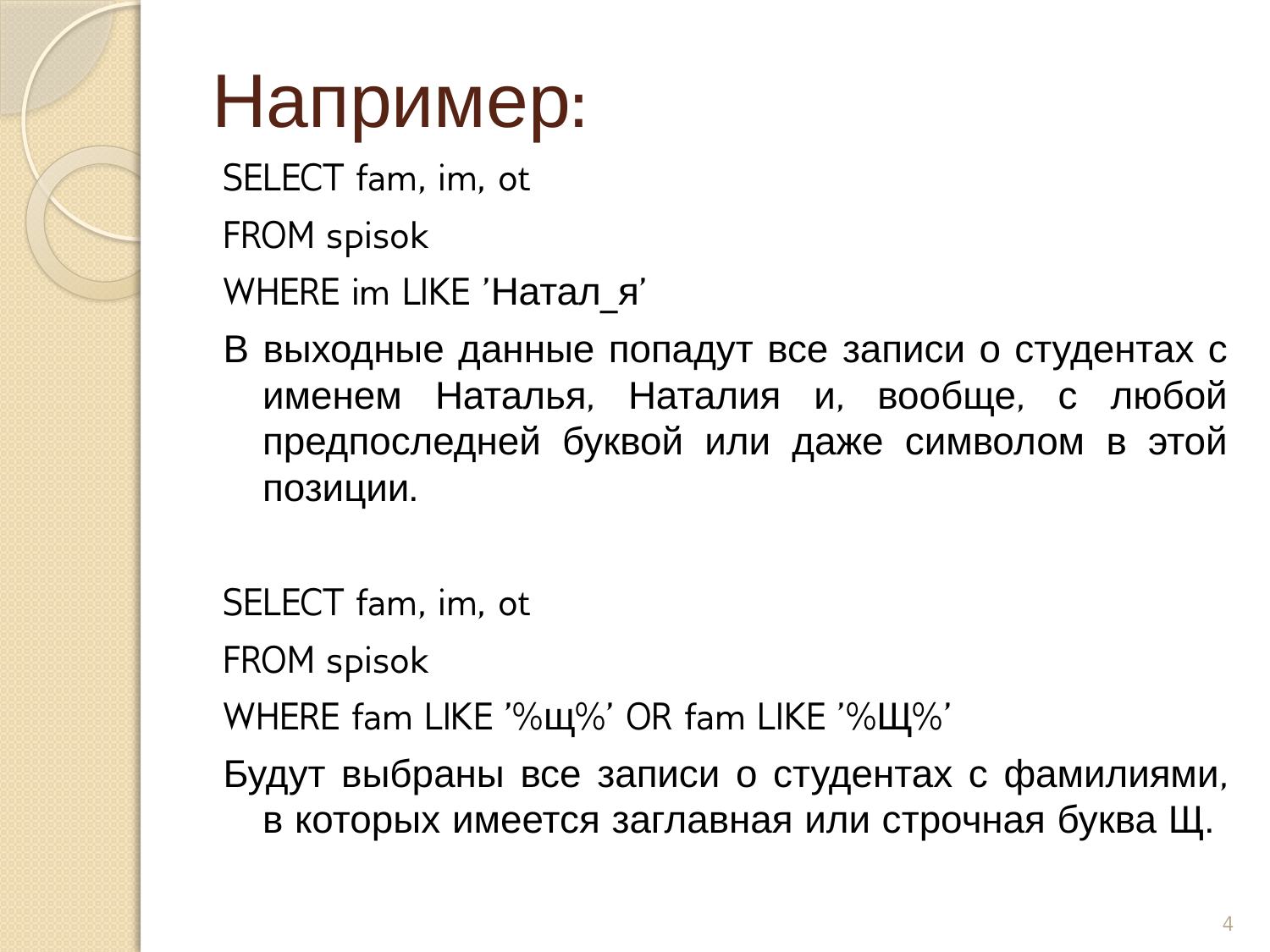

# Например:
SELECT fam, im, ot
FROM spisok
WHERE im LIKE ’Натал_я’
В выходные данные попадут все записи о студентах с именем Наталья, Наталия и, вообще, с любой предпоследней буквой или даже символом в этой позиции.

SELECT fam, im, ot
FROM spisok
WHERE fam LIKE ’%щ%’ OR fam LIKE ’%Щ%’
Будут выбраны все записи о студентах с фамилиями, в которых имеется заглавная или строчная буква Щ.
4